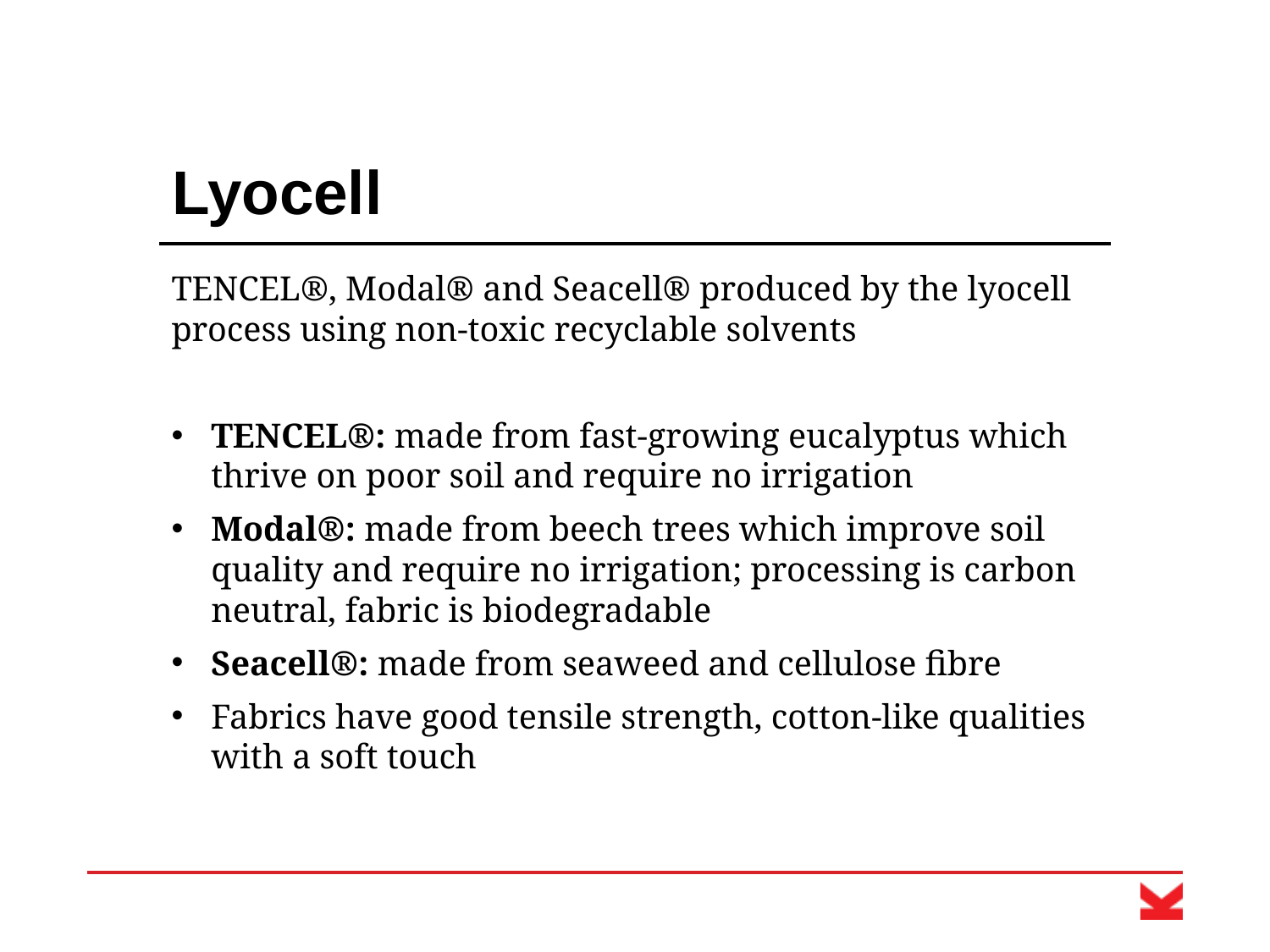

# Lyocell
TENCEL®, Modal® and Seacell® produced by the lyocell process using non-toxic recyclable solvents

TENCEL®: made from fast-growing eucalyptus which thrive on poor soil and require no irrigation
Modal®: made from beech trees which improve soil quality and require no irrigation; processing is carbon neutral, fabric is biodegradable
Seacell®: made from seaweed and cellulose fibre
Fabrics have good tensile strength, cotton-like qualities with a soft touch